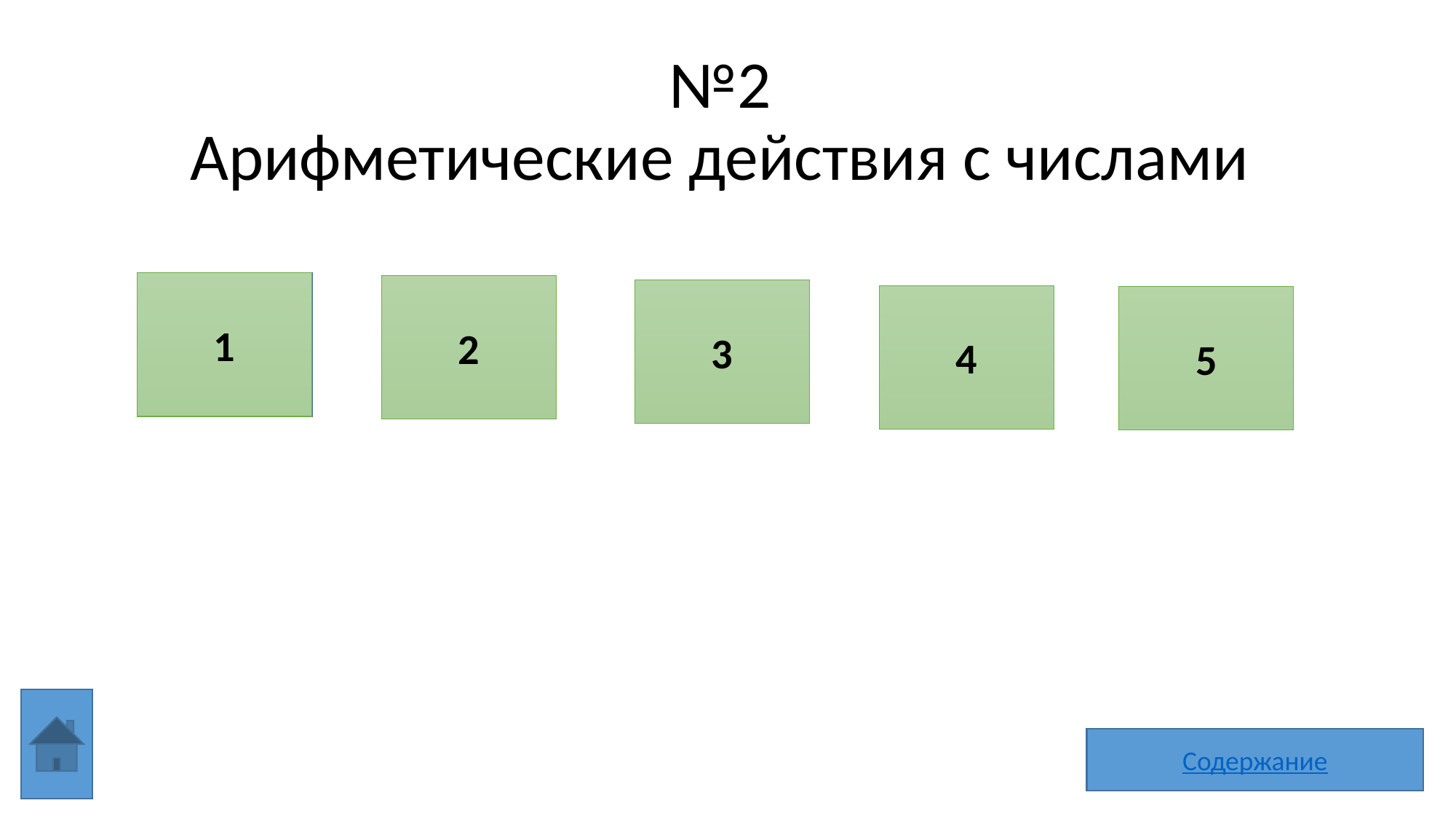

# №2 Арифметические действия с числами
1

2
3
4
5

Содержание